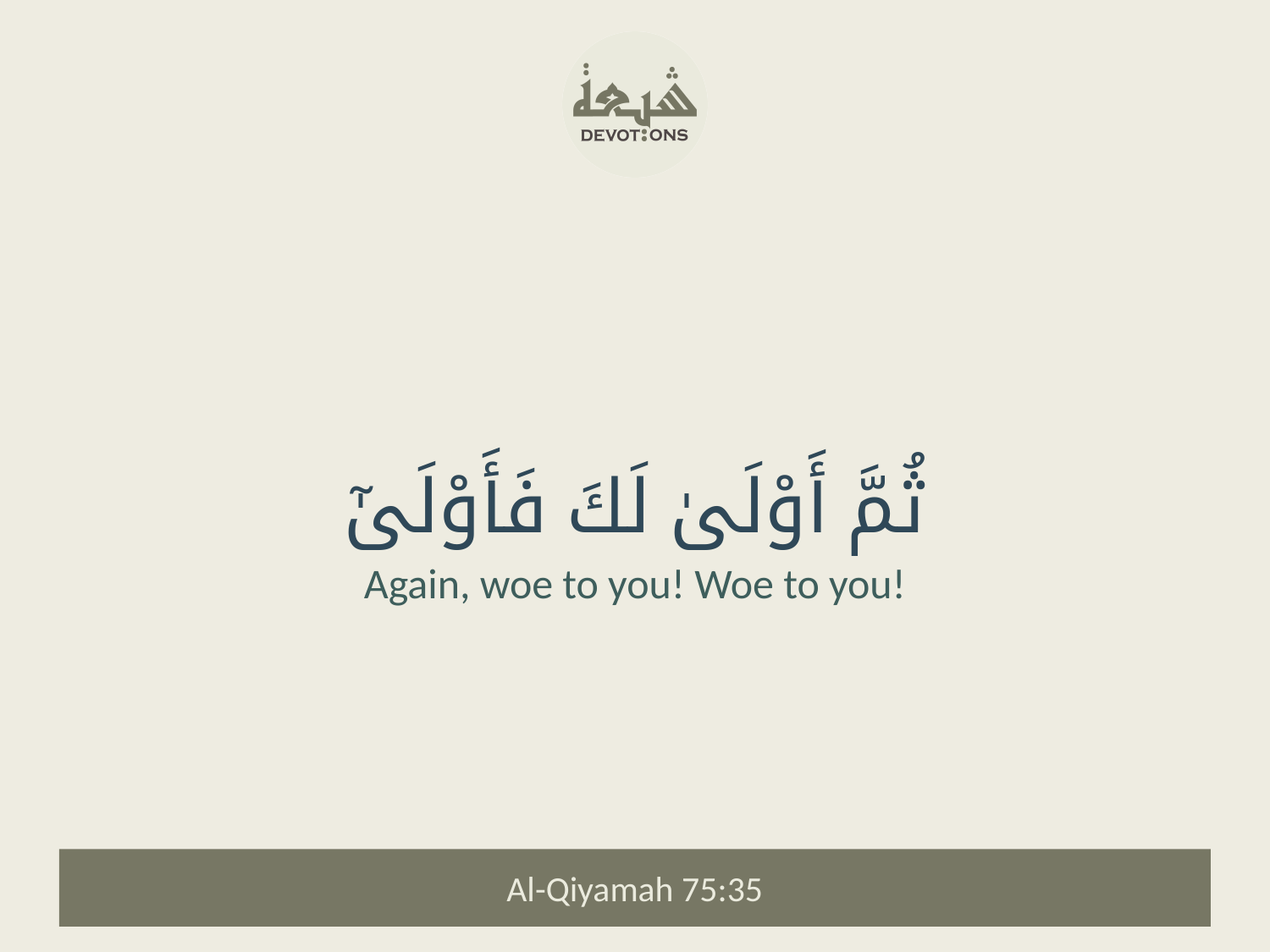

ثُمَّ أَوْلَىٰ لَكَ فَأَوْلَىٰٓ
Again, woe to you! Woe to you!
Al-Qiyamah 75:35